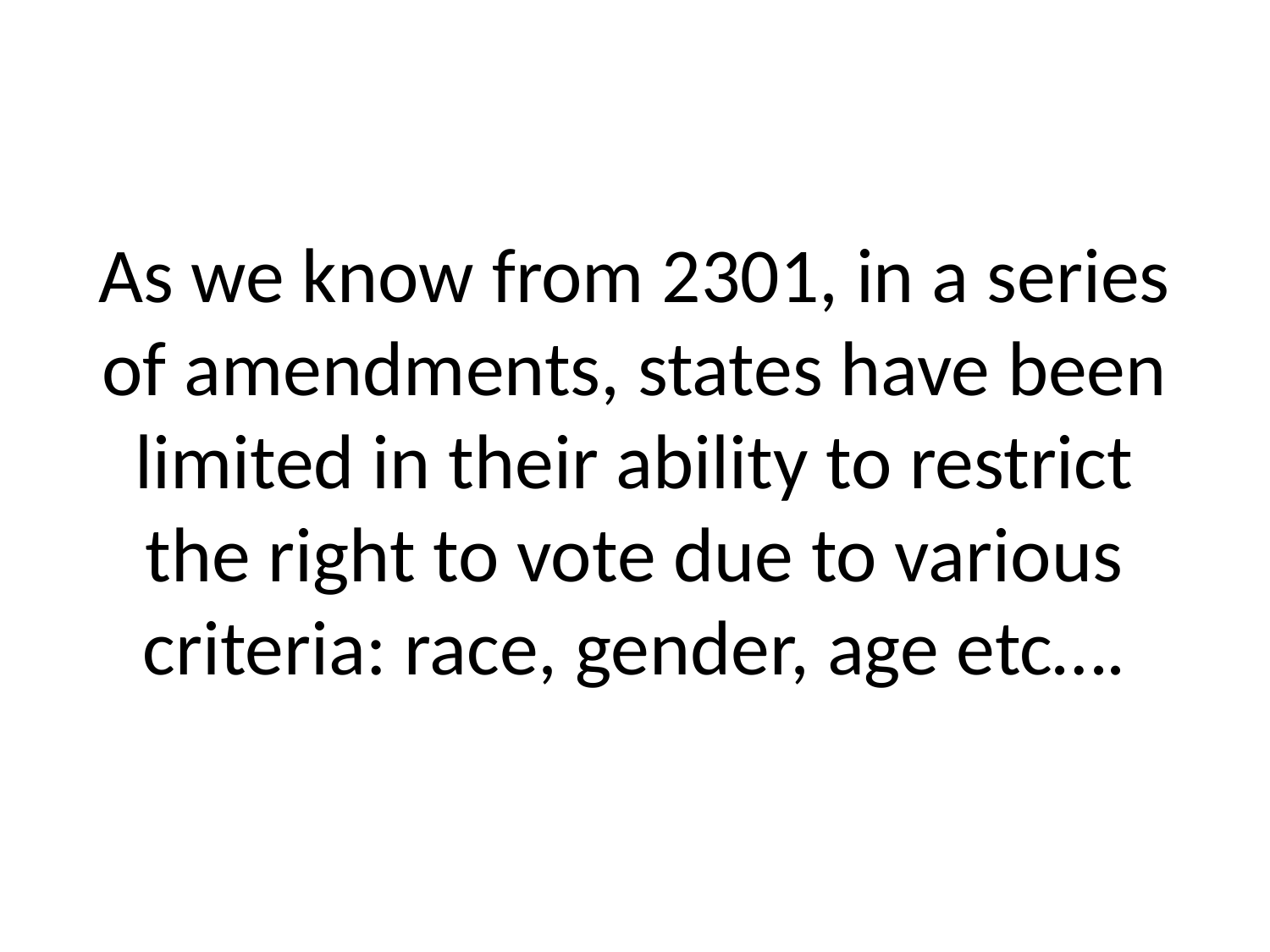

# As we know from 2301, in a series of amendments, states have been limited in their ability to restrict the right to vote due to various criteria: race, gender, age etc….